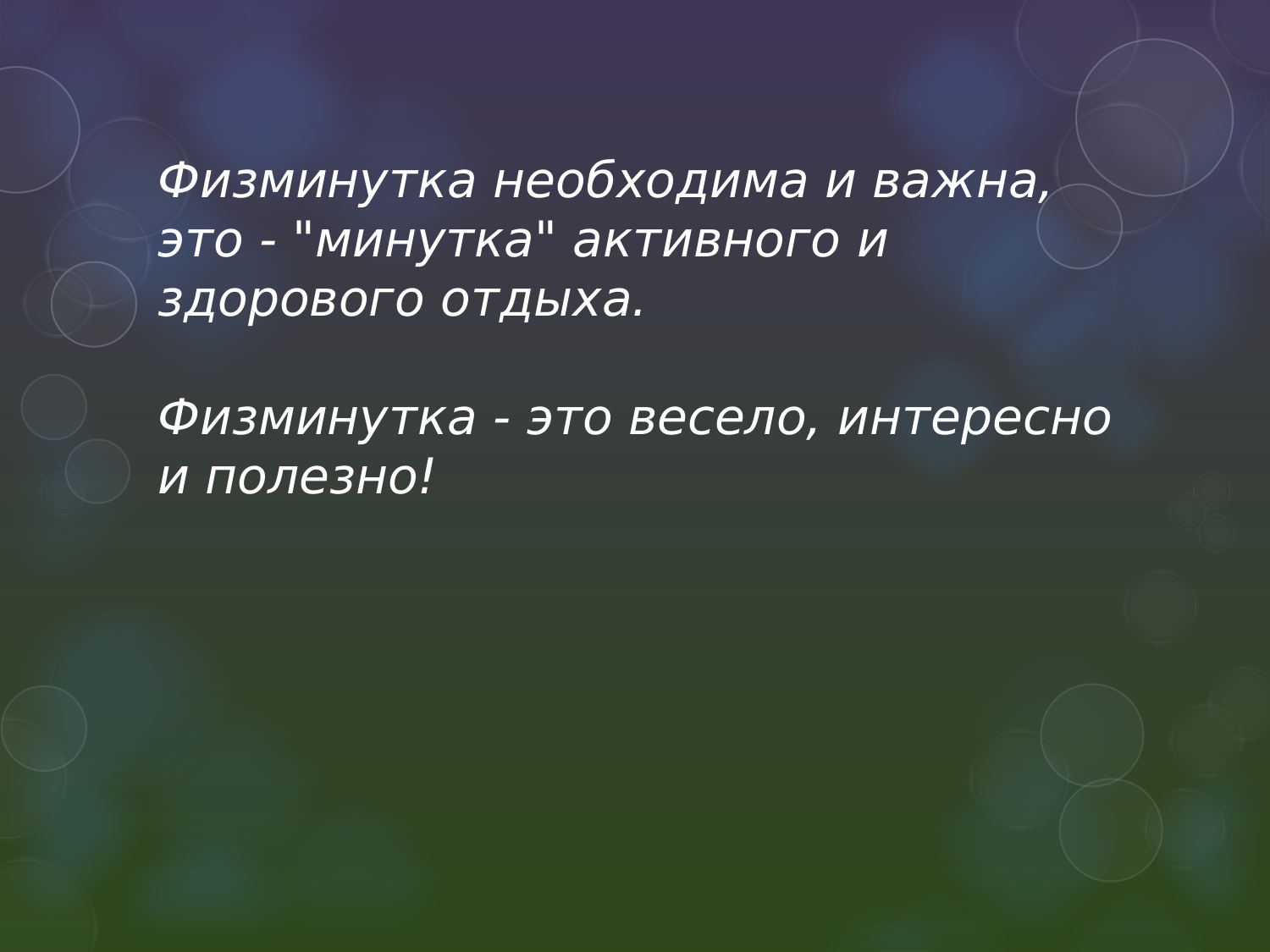

# Физминутка необходима и важна, это - "минутка" активного и здорового отдыха. Физминутка - это весело, интересно и полезно!